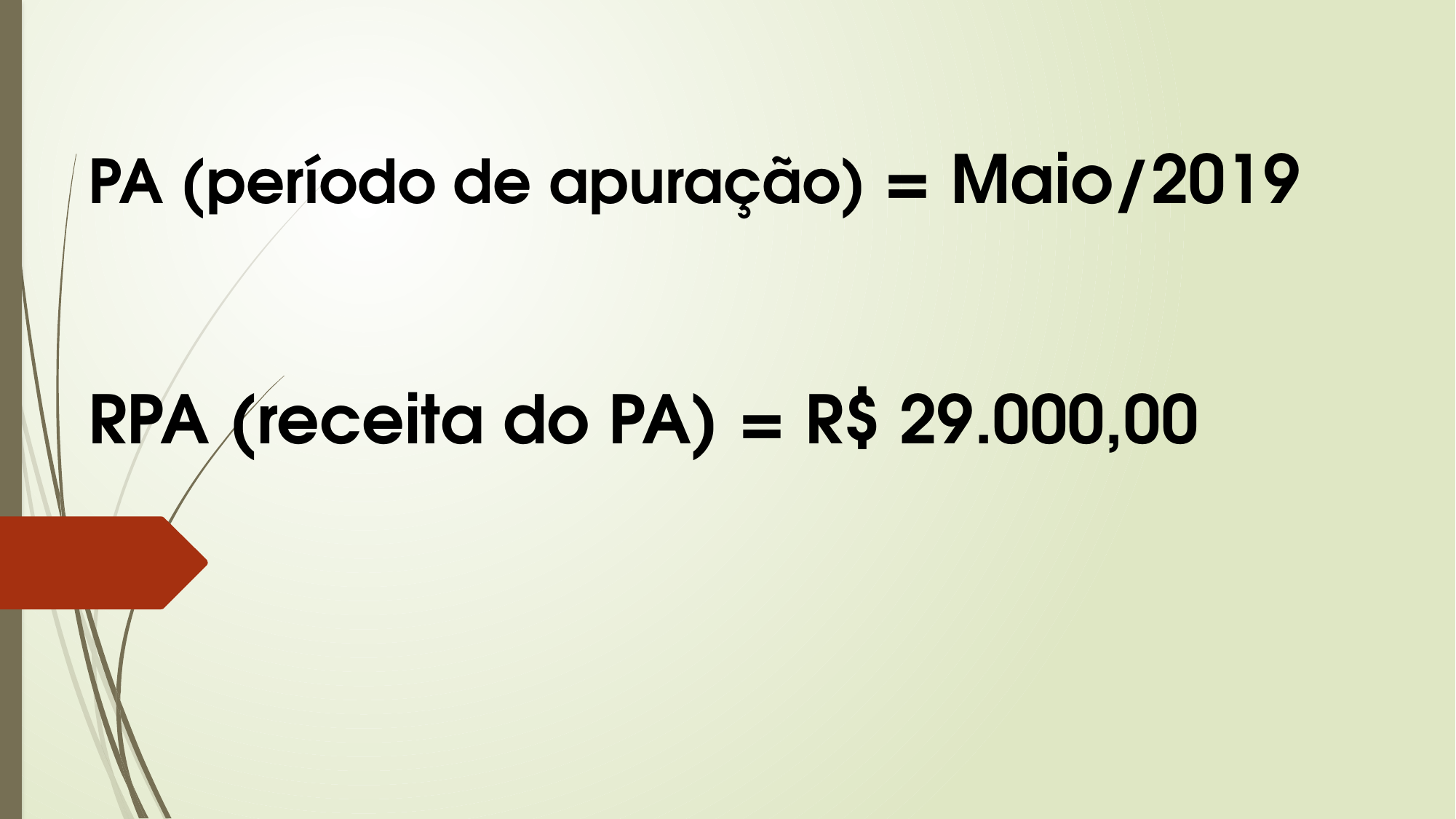

PA (período de apuração) = Maio/2019

RPA (receita do PA) = R$ 29.000,00